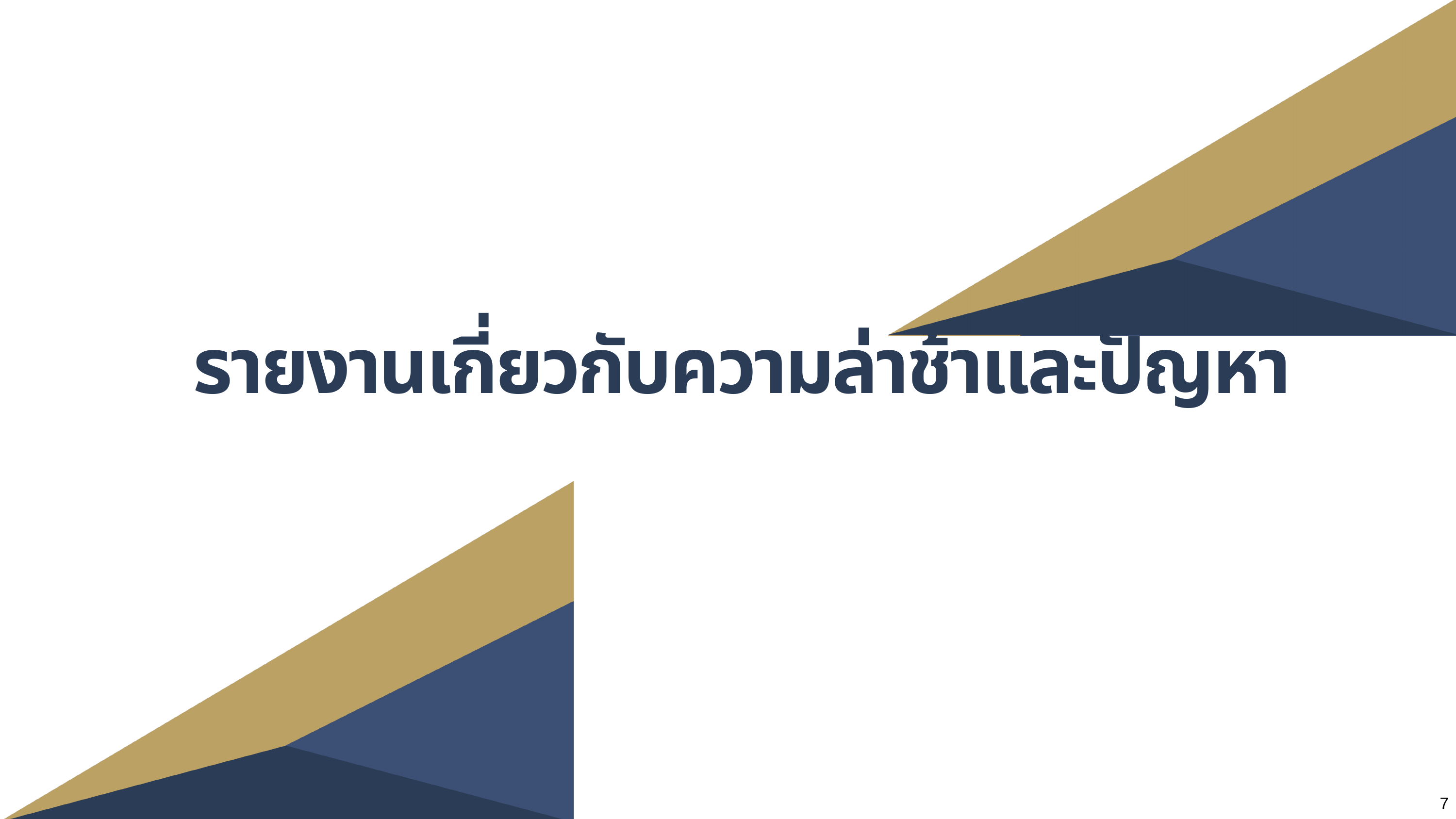

รายงานเกี่ยวกับความล่าช้าและปัญหา

7